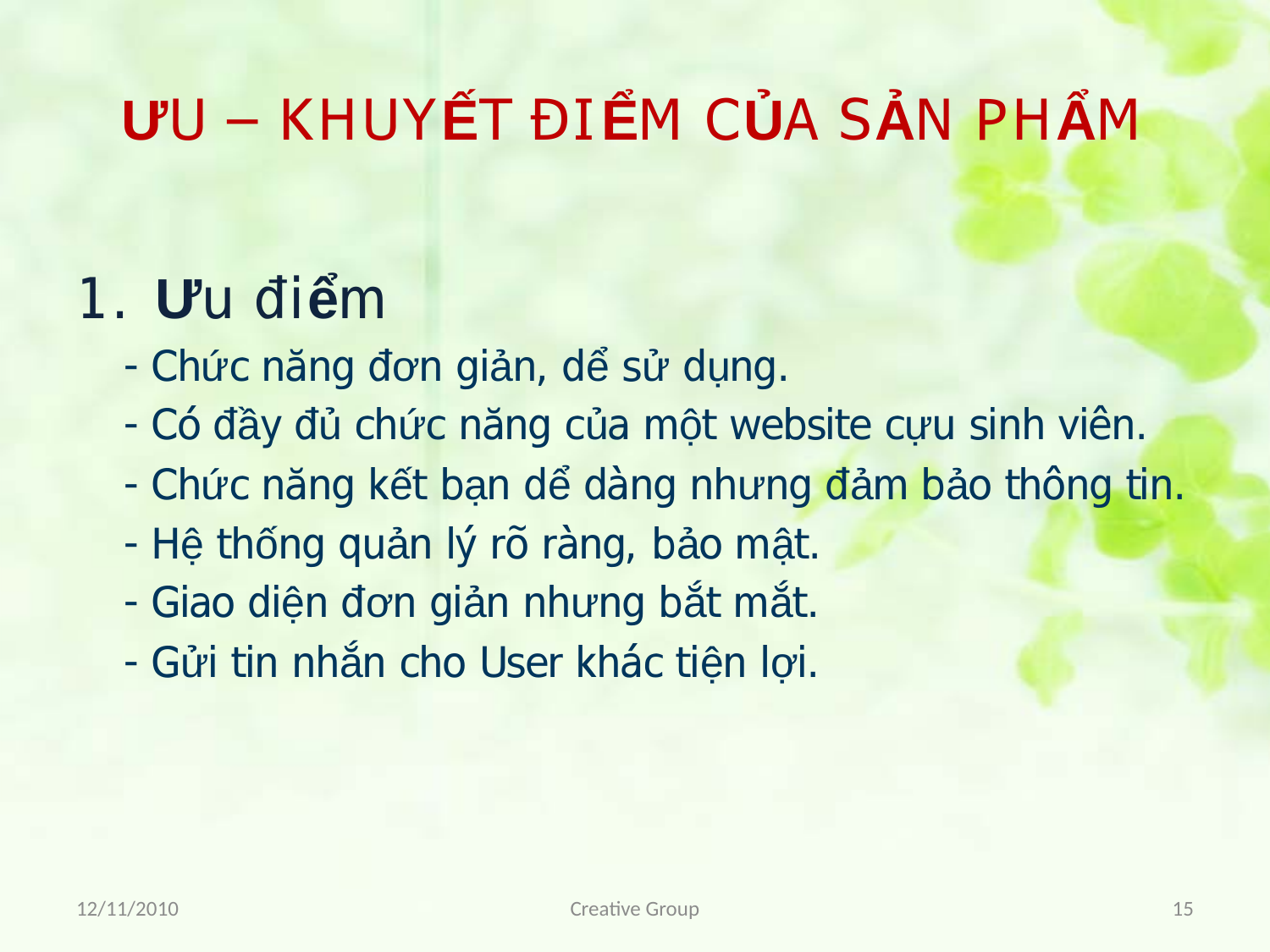

# ƯU – KHUYẾT ĐIỂM CỦA SẢN PHẨM
Ưu điểm
	- Chức năng đơn giản, dể sử dụng.
	- Có đầy đủ chức năng của một website cựu sinh viên.
	- Chức năng kết bạn dể dàng nhưng đảm bảo thông tin.
	- Hệ thống quản lý rõ ràng, bảo mật.
	- Giao diện đơn giản nhưng bắt mắt.
	- Gửi tin nhắn cho User khác tiện lợi.

12/11/2010
Creative Group
15